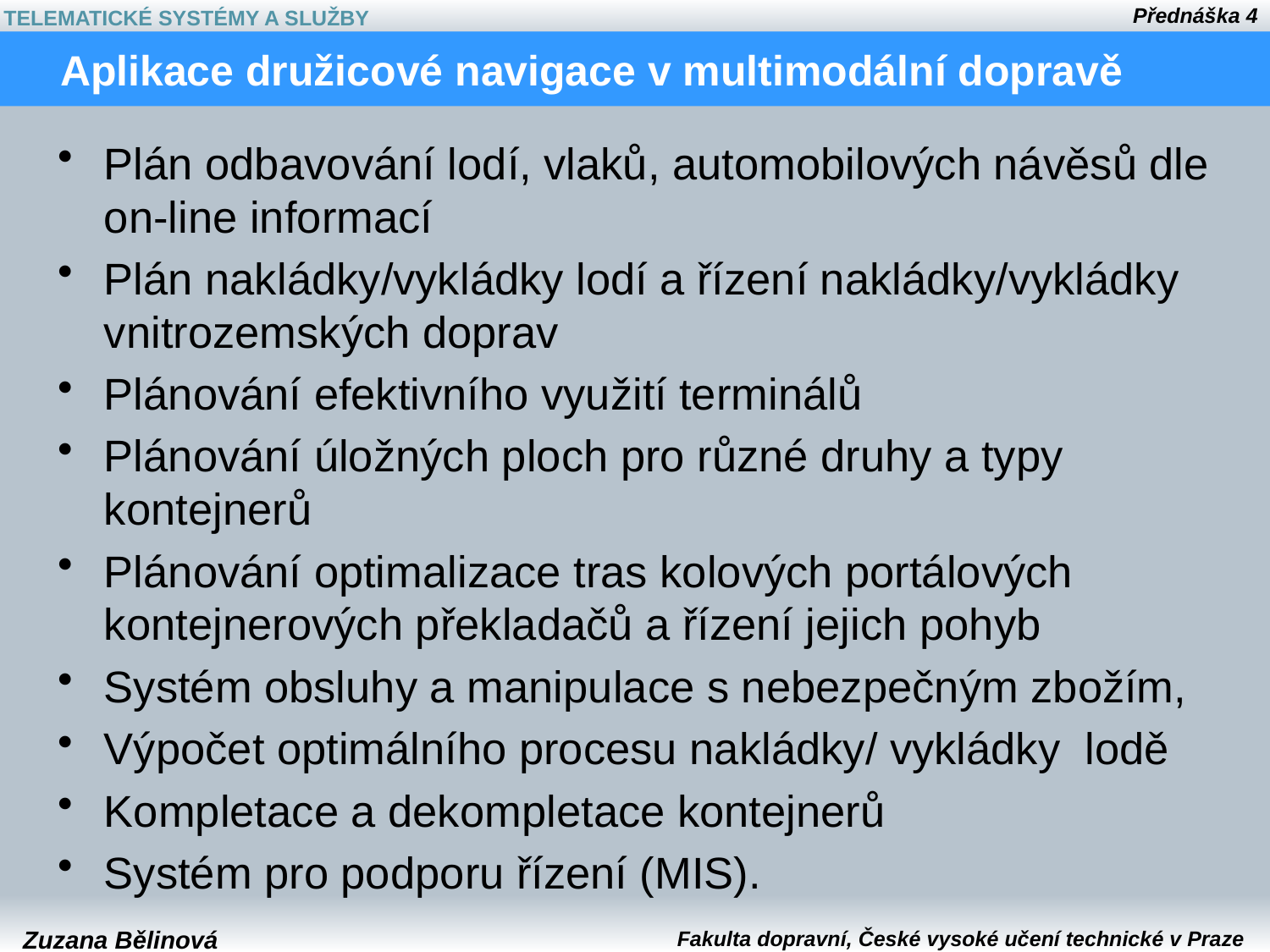

# Aplikace družicové navigace v multimodální dopravě
Plán odbavování lodí, vlaků, automobilových návěsů dle on-line informací
Plán nakládky/vykládky lodí a řízení nakládky/vykládky vnitrozemských doprav
Plánování efektivního využití terminálů
Plánování úložných ploch pro různé druhy a typy kontejnerů
Plánování optimalizace tras kolových portálových kontejnerových překladačů a řízení jejich pohyb
Systém obsluhy a manipulace s nebezpečným zbožím,
Výpočet optimálního procesu nakládky/ vykládky  lodě
Kompletace a dekompletace kontejnerů
Systém pro podporu řízení (MIS).